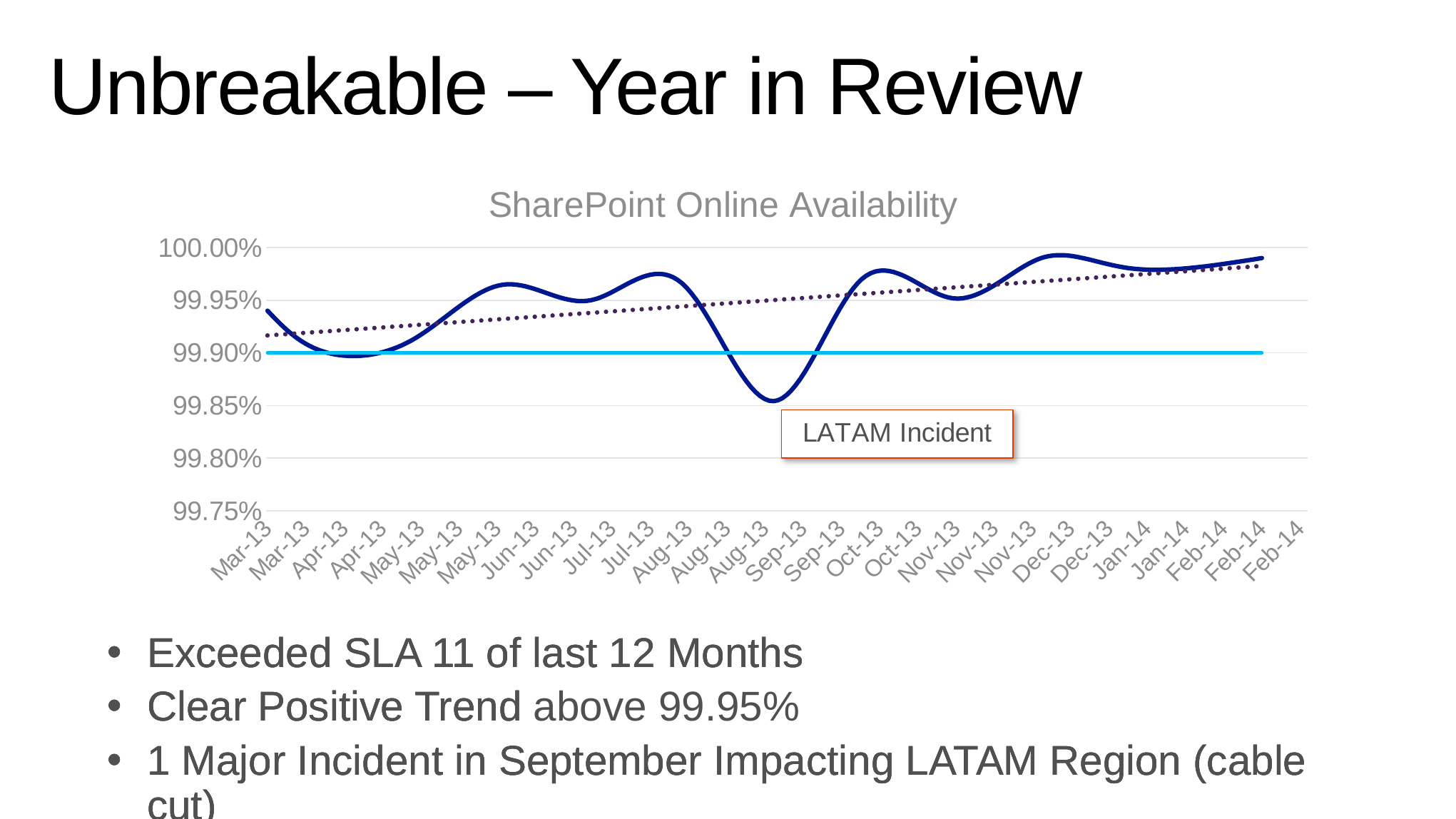

# Unbreakable – Year in Review

### Chart: SharePoint Online Availability

| Category | Prod$ | SLA |
|---|---|---|
| 41346 | 0.9994 | 0.999 |
| 41365 | 0.999012 | 0.999 |
| 41395 | 0.999119 | 0.999 |
| 41426 | 0.999647 | 0.999 |
| 41456 | 0.9995 | 0.999 |
| 41487 | 0.999658 | 0.999 |
| 41518 | 0.998541 | 0.999 |
| 41548 | 0.9997 | 0.999 |
| 41579 | 0.999518 | 0.999 |
| 41609 | 0.9998999999999999 | 0.999 |
| 41640 | 0.9998 | 0.999 |
| 41684 | 0.9999 | 0.999 |
Exceeded SLA 11 of last 12 Months
Clear Positive Trend
1 Major Incident in September Impacting LATAM Region (cable cut)
Exceeded SLA 11 of last 12 Months
Clear Positive Trend
1 Major Incident in September Impacting LATAM Region (cable cut)
Exceeded SLA 11 of last 12 Months
Clear Positive Trend above 99.95%
1 Major Incident in September Impacting LATAM Region (cable cut)